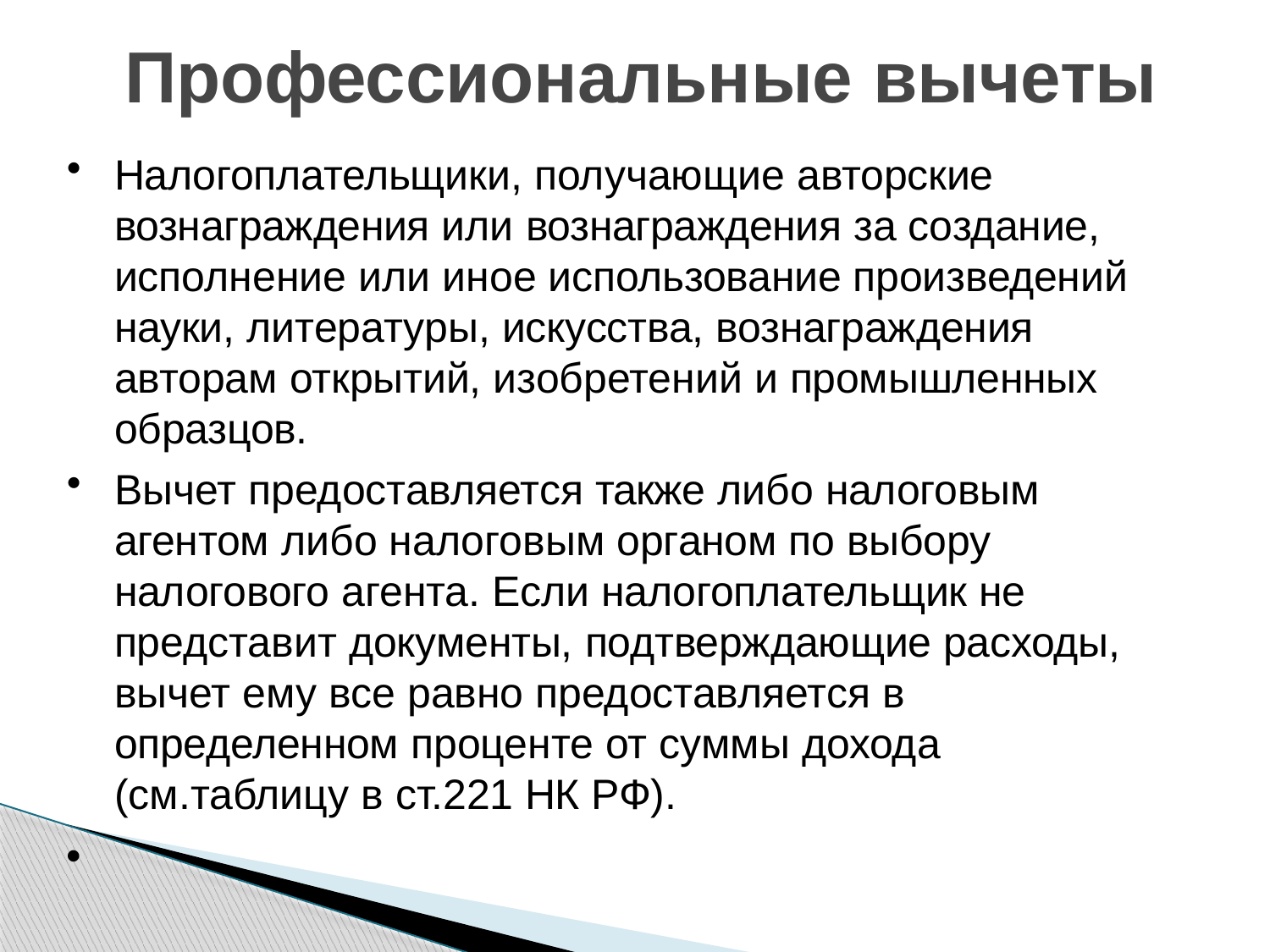

# Профессиональные вычеты
Налогоплательщики, получающие авторские вознаграждения или вознаграждения за создание, исполнение или иное использование произведений науки, литературы, искусства, вознаграждения авторам открытий, изобретений и промышленных образцов.
Вычет предоставляется также либо налоговым агентом либо налоговым органом по выбору налогового агента. Если налогоплательщик не представит документы, подтверждающие расходы, вычет ему все равно предоставляется в определенном проценте от суммы дохода (см.таблицу в ст.221 НК РФ).
•